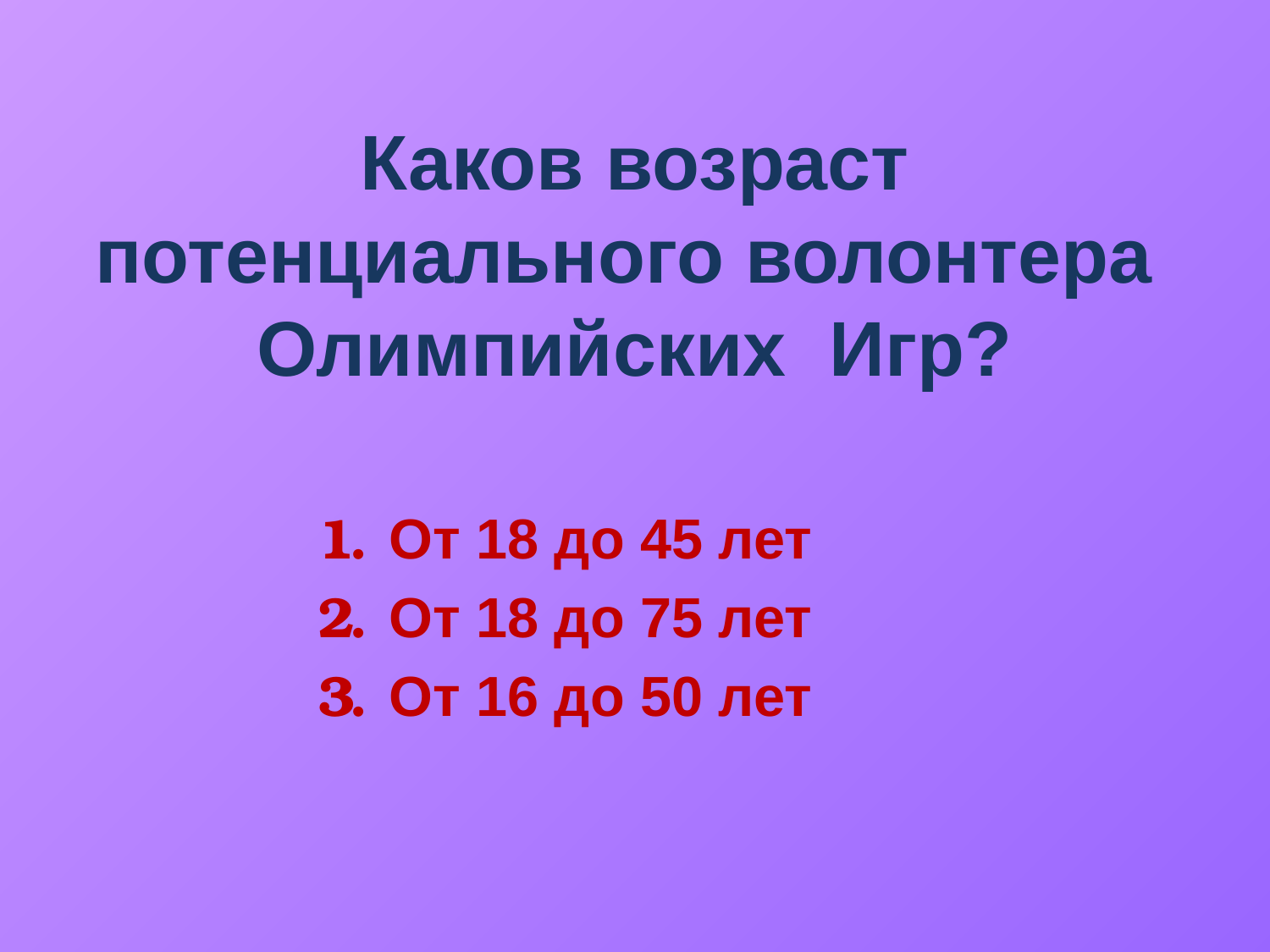

# Каков возраст потенциального волонтера Олимпийских  Игр?
От 18 до 45 лет
От 18 до 75 лет
От 16 до 50 лет